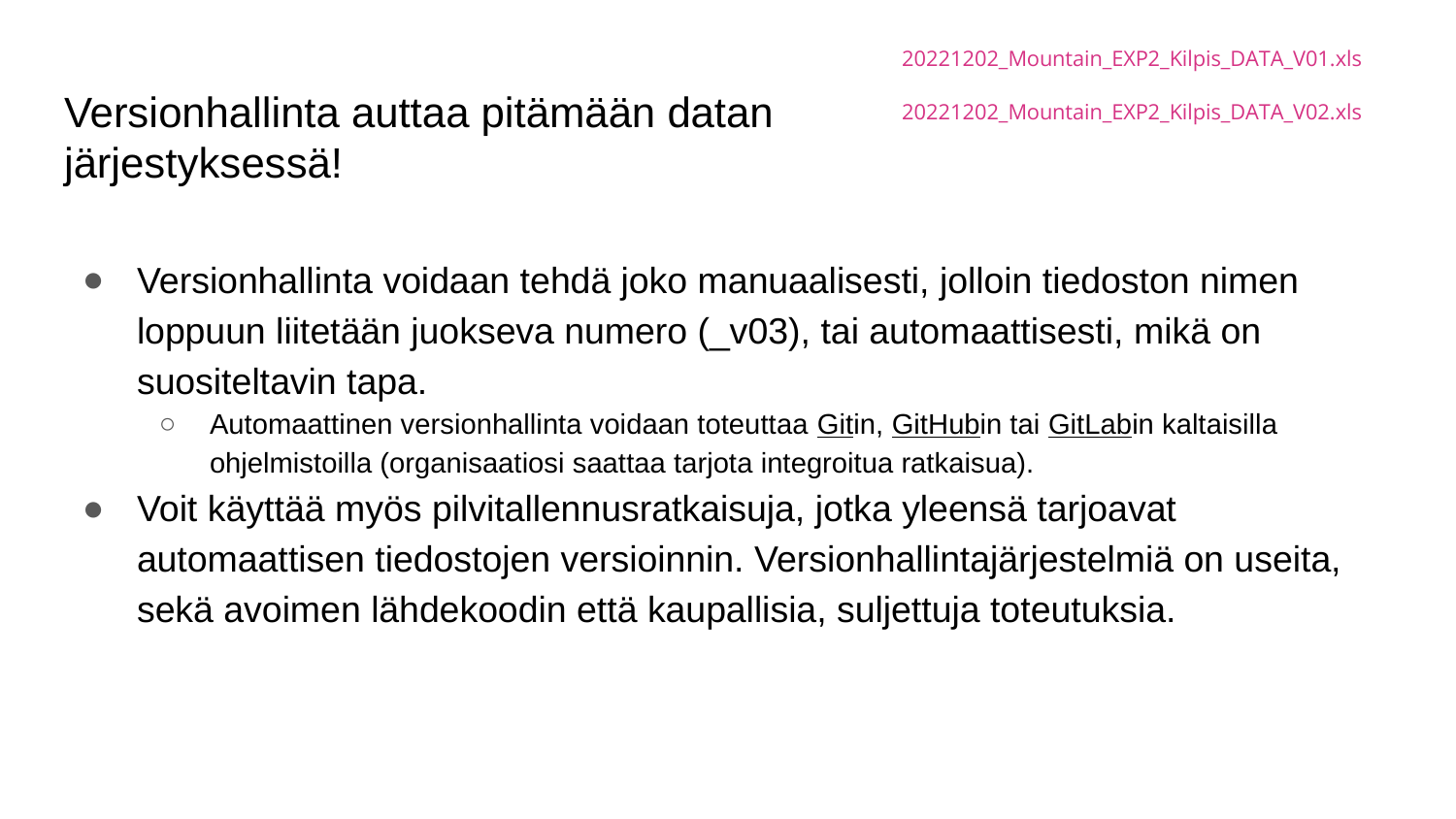

20221202_Mountain_EXP2_Kilpis_DATA_V01.xls
20221202_Mountain_EXP2_Kilpis_DATA_V02.xls
# Versionhallinta auttaa pitämään datan järjestyksessä!
Versionhallinta voidaan tehdä joko manuaalisesti, jolloin tiedoston nimen loppuun liitetään juokseva numero (_v03), tai automaattisesti, mikä on suositeltavin tapa.
Automaattinen versionhallinta voidaan toteuttaa Gitin, GitHubin tai GitLabin kaltaisilla ohjelmistoilla (organisaatiosi saattaa tarjota integroitua ratkaisua).
Voit käyttää myös pilvitallennusratkaisuja, jotka yleensä tarjoavat automaattisen tiedostojen versioinnin. Versionhallintajärjestelmiä on useita, sekä avoimen lähdekoodin että kaupallisia, suljettuja toteutuksia.